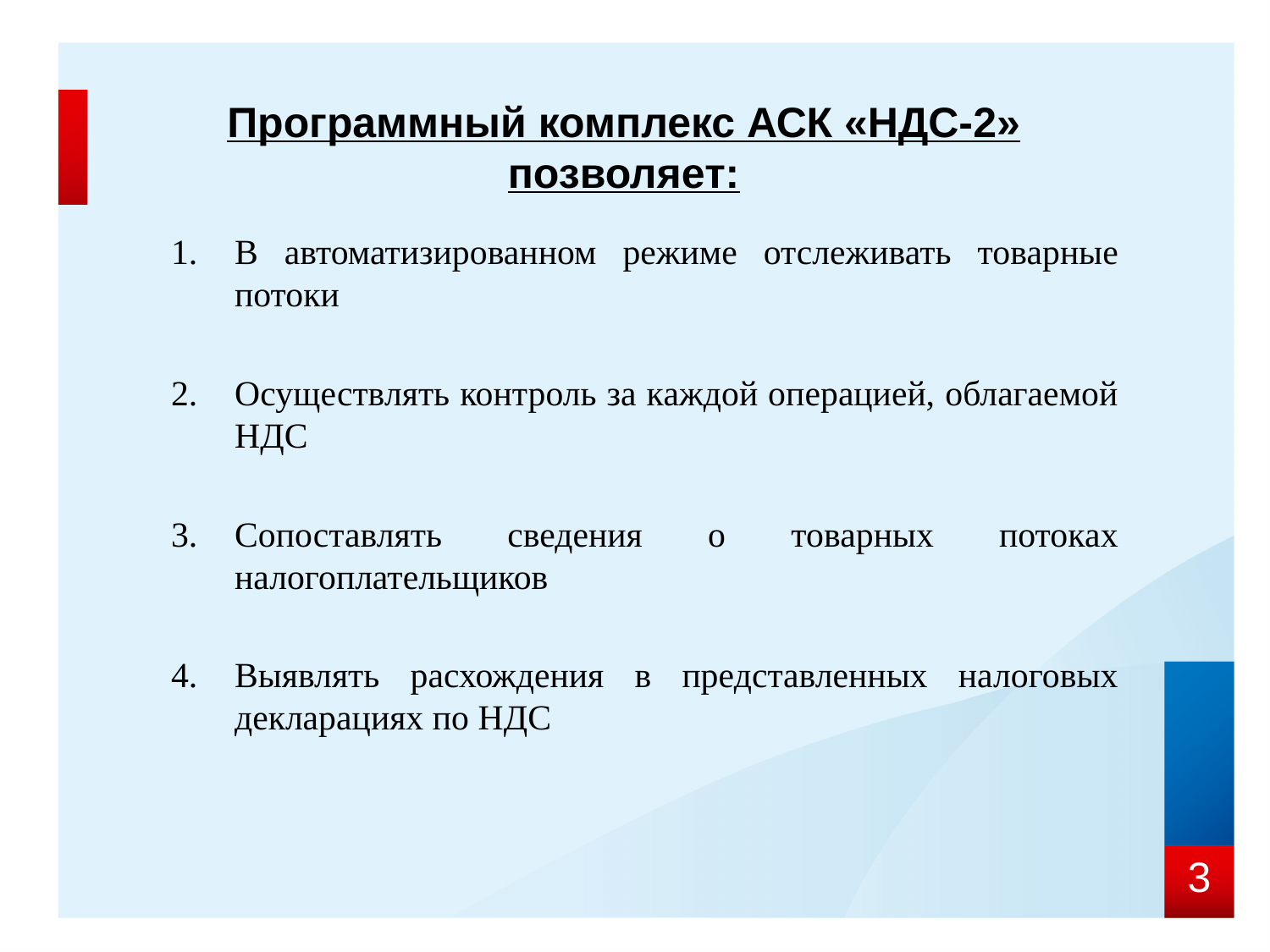

# Программный комплекс АСК «НДС-2» позволяет:
В автоматизированном режиме отслеживать товарные потоки

Осуществлять контроль за каждой операцией, облагаемой НДС

Сопоставлять сведения о товарных потоках налогоплательщиков

Выявлять расхождения в представленных налоговых декларациях по НДС
3